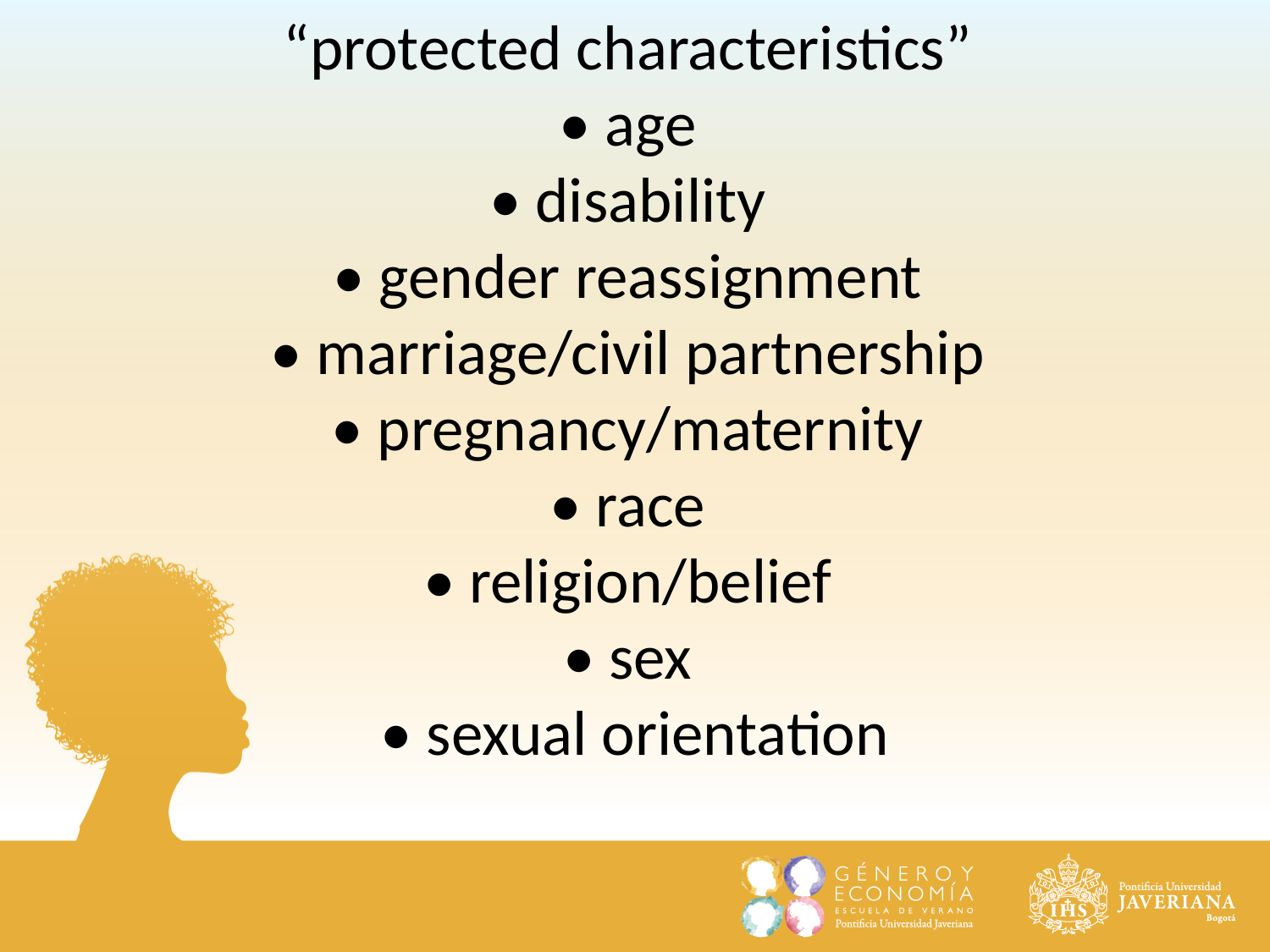

“protected characteristics”
• age
• disability
• gender reassignment
• marriage/civil partnership
• pregnancy/maternity
• race
• religion/belief
• sex
• sexual orientation